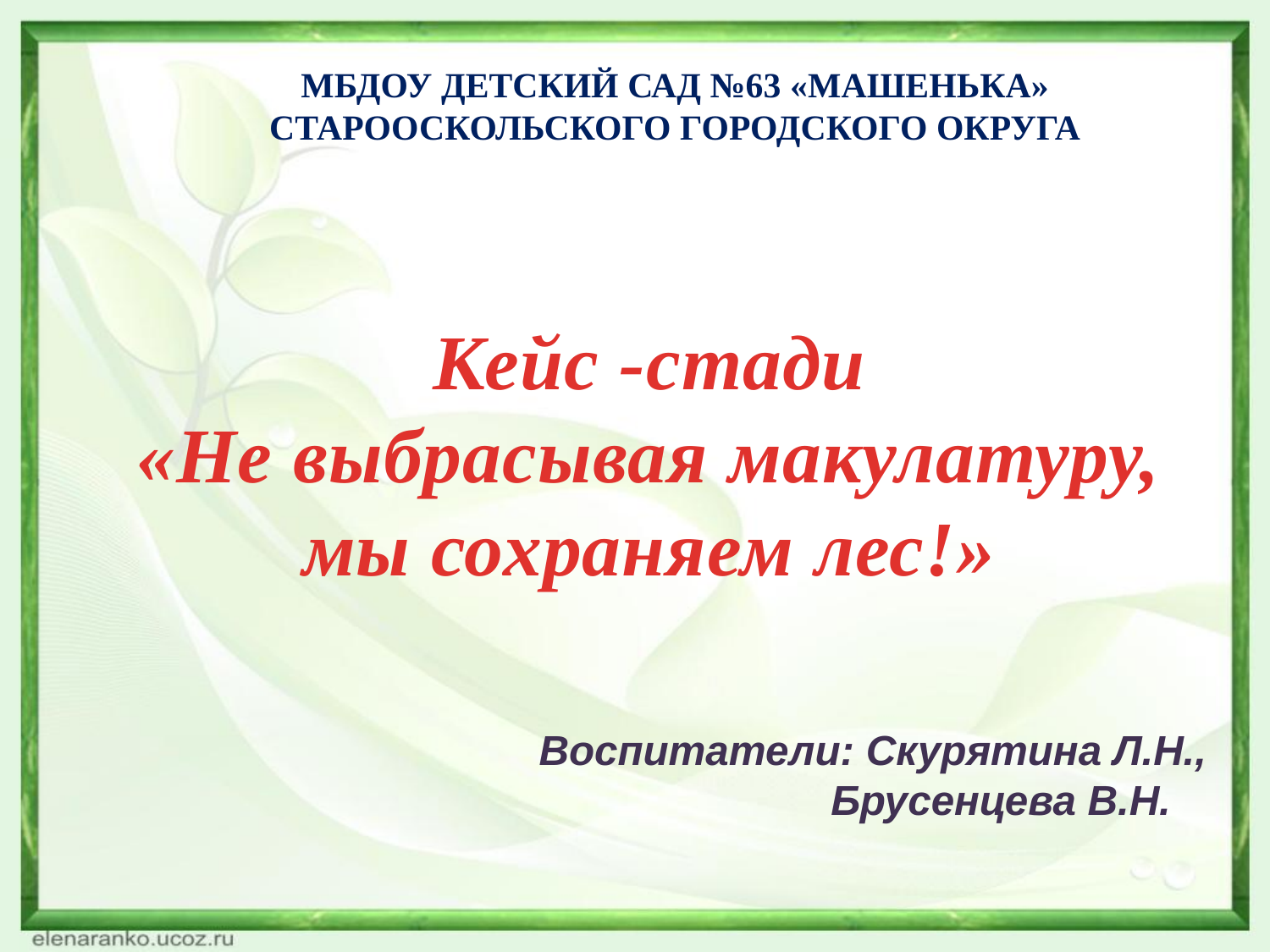

МБДОУ ДЕТСКИЙ САД №63 «МАШЕНЬКА» СТАРООСКОЛЬСКОГО ГОРОДСКОГО ОКРУГА
Кейс -стади
«Не выбрасывая макулатуру, мы сохраняем лес!»

          Воспитатели: Скурятина Л.Н.,
                                Брусенцева В.Н.